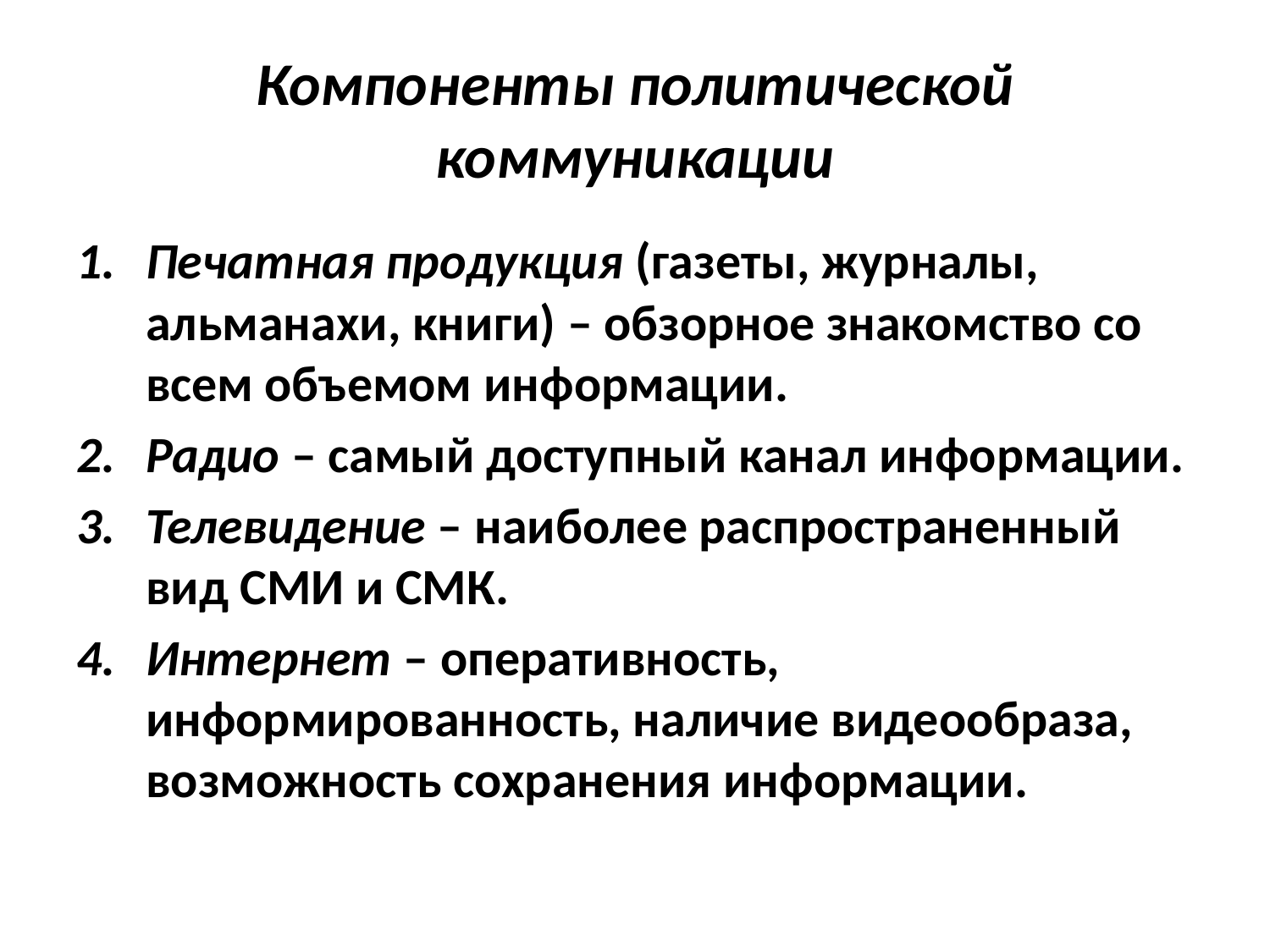

# Компоненты политической коммуникации
Печатная продукция (газеты, журналы, альманахи, книги) – обзорное знакомство со всем объемом информации.
Радио – самый доступный канал информации.
Телевидение – наиболее распространенный вид СМИ и СМК.
Интернет – оперативность, информированность, наличие видеообраза, возможность сохранения информации.